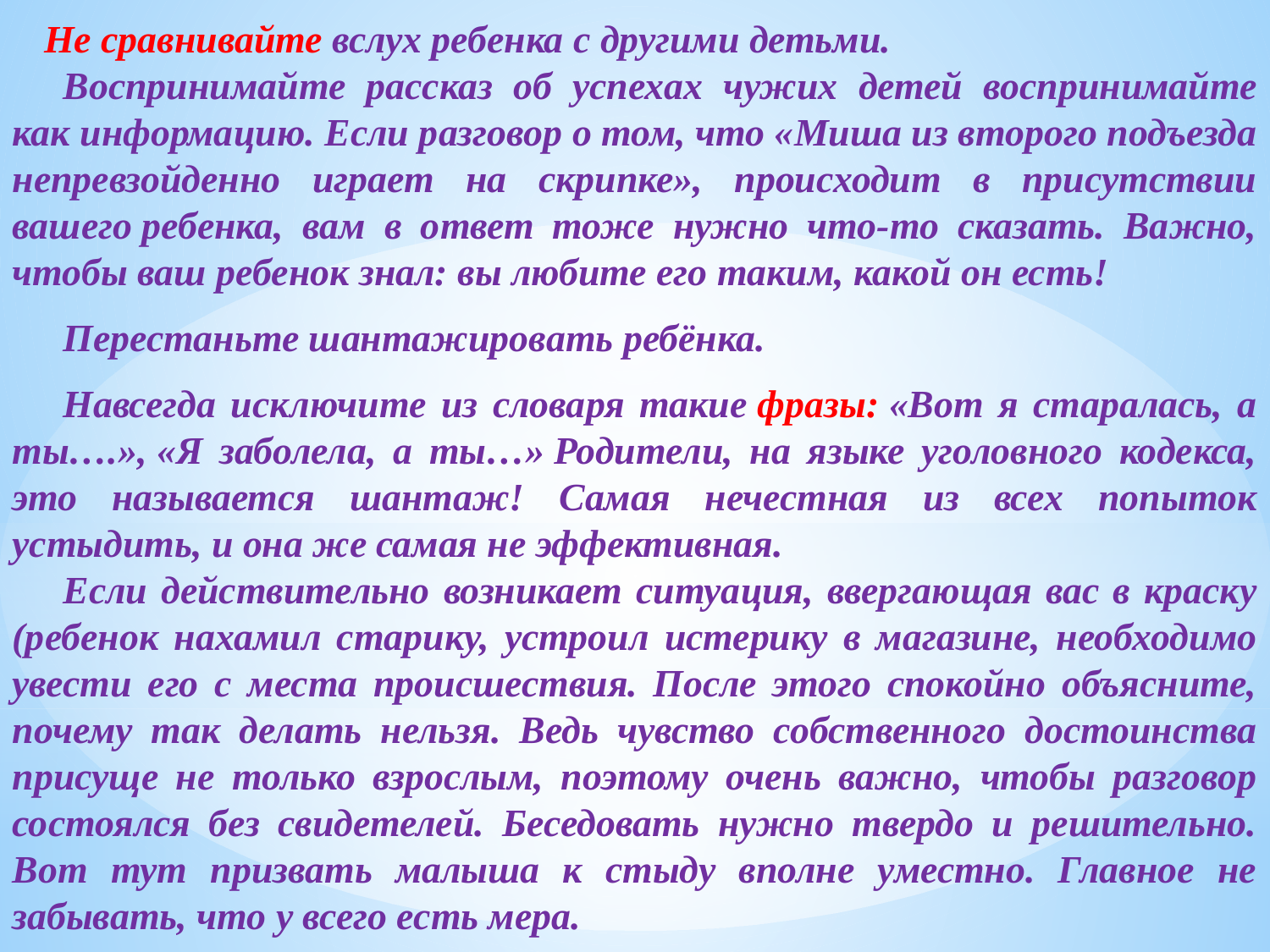

Не сравнивайте вслух ребенка с другими детьми.
Воспринимайте рассказ об успехах чужих детей воспринимайте как информацию. Если разговор о том, что «Миша из второго подъезда непревзойденно играет на скрипке», происходит в присутствии вашего ребенка, вам в ответ тоже нужно что-то сказать. Важно, чтобы ваш ребенок знал: вы любите его таким, какой он есть!
Перестаньте шантажировать ребёнка.
Навсегда исключите из словаря такие фразы: «Вот я старалась, а ты….», «Я заболела, а ты…» Родители, на языке уголовного кодекса, это называется шантаж! Самая нечестная из всех попыток устыдить, и она же самая не эффективная.
Если действительно возникает ситуация, ввергающая вас в краску (ребенок нахамил старику, устроил истерику в магазине, необходимо увести его с места происшествия. После этого спокойно объясните, почему так делать нельзя. Ведь чувство собственного достоинства присуще не только взрослым, поэтому очень важно, чтобы разговор состоялся без свидетелей. Беседовать нужно твердо и решительно. Вот тут призвать малыша к стыду вполне уместно. Главное не забывать, что у всего есть мера.